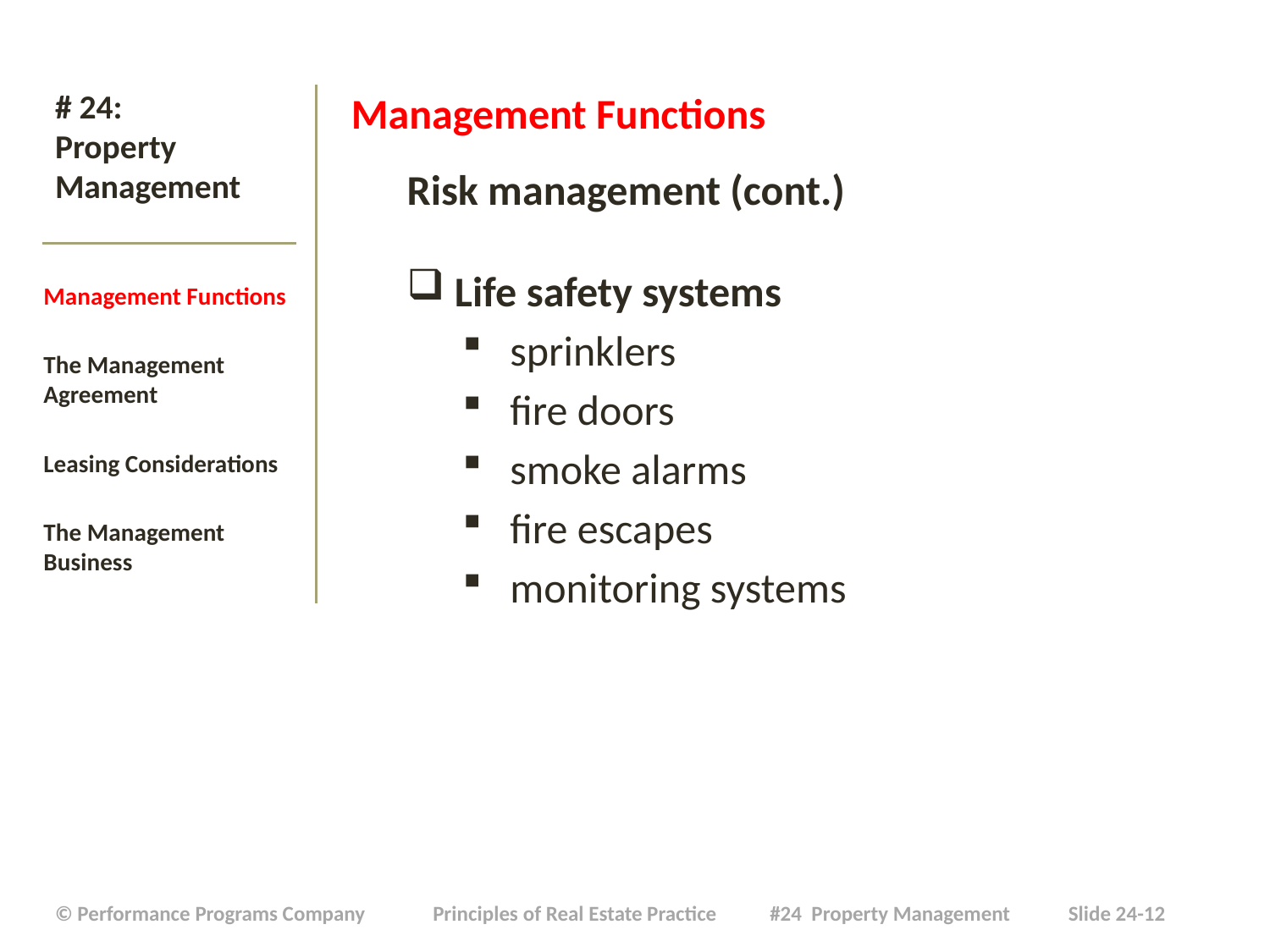

Management Functions

Risk management (cont.)
Life safety systems
sprinklers
fire doors
smoke alarms
fire escapes
monitoring systems
# # 24: Property Management

Management Functions

The Management Agreement

Leasing Considerations

The Management Business

| © Performance Programs Company Principles of Real Estate Practice #24 Property Management Slide 24-12 |
| --- |